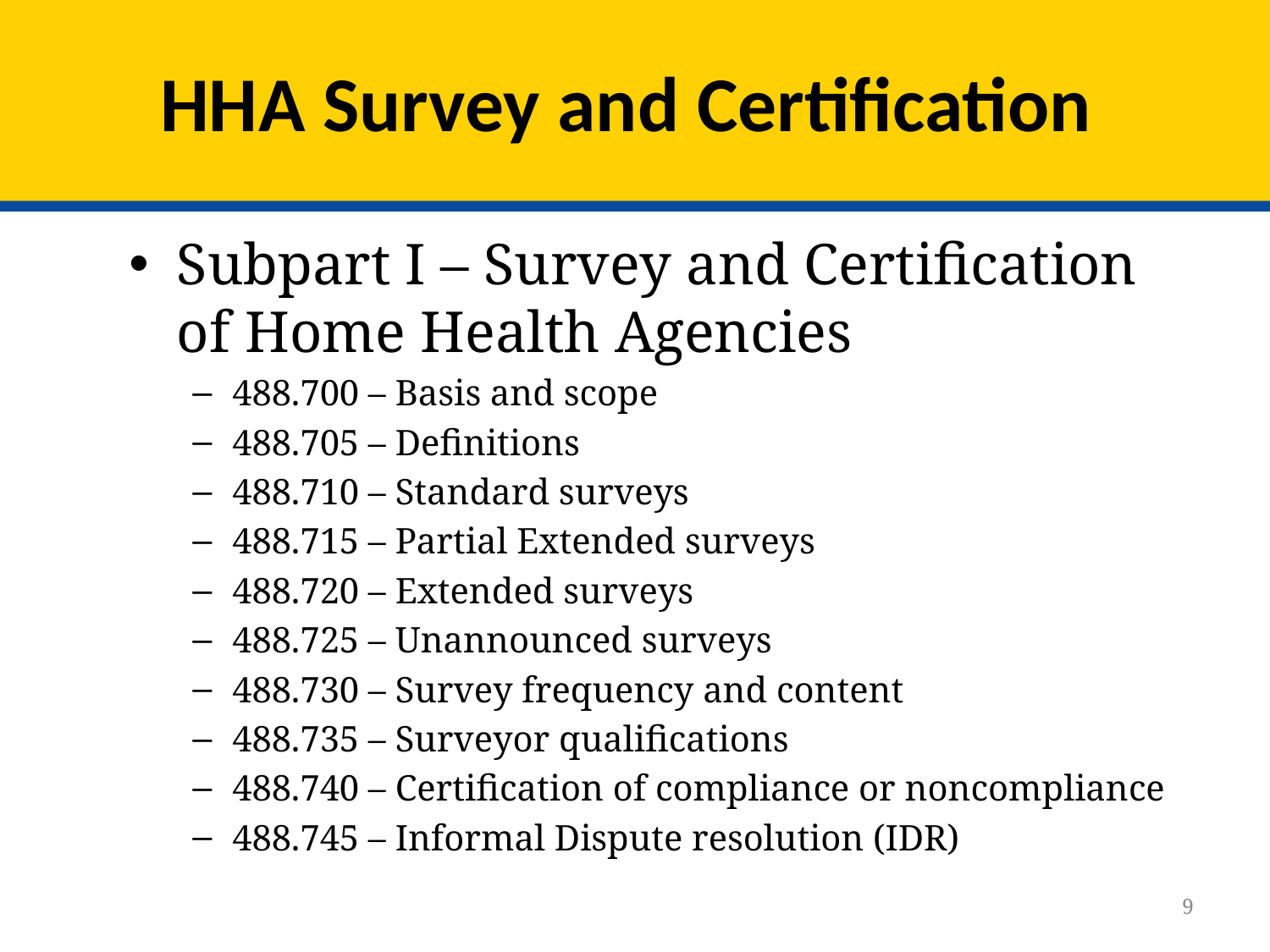

# HHA Survey and Certification
Subpart I – Survey and Certification  of Home Health Agencies
488.700 – Basis and scope
488.705 – Definitions
488.710 – Standard surveys
488.715 – Partial Extended surveys
488.720 – Extended surveys
488.725 – Unannounced surveys
488.730 – Survey frequency and content
488.735 – Surveyor qualifications
488.740 – Certification of compliance or noncompliance
488.745 – Informal Dispute resolution (IDR)
9